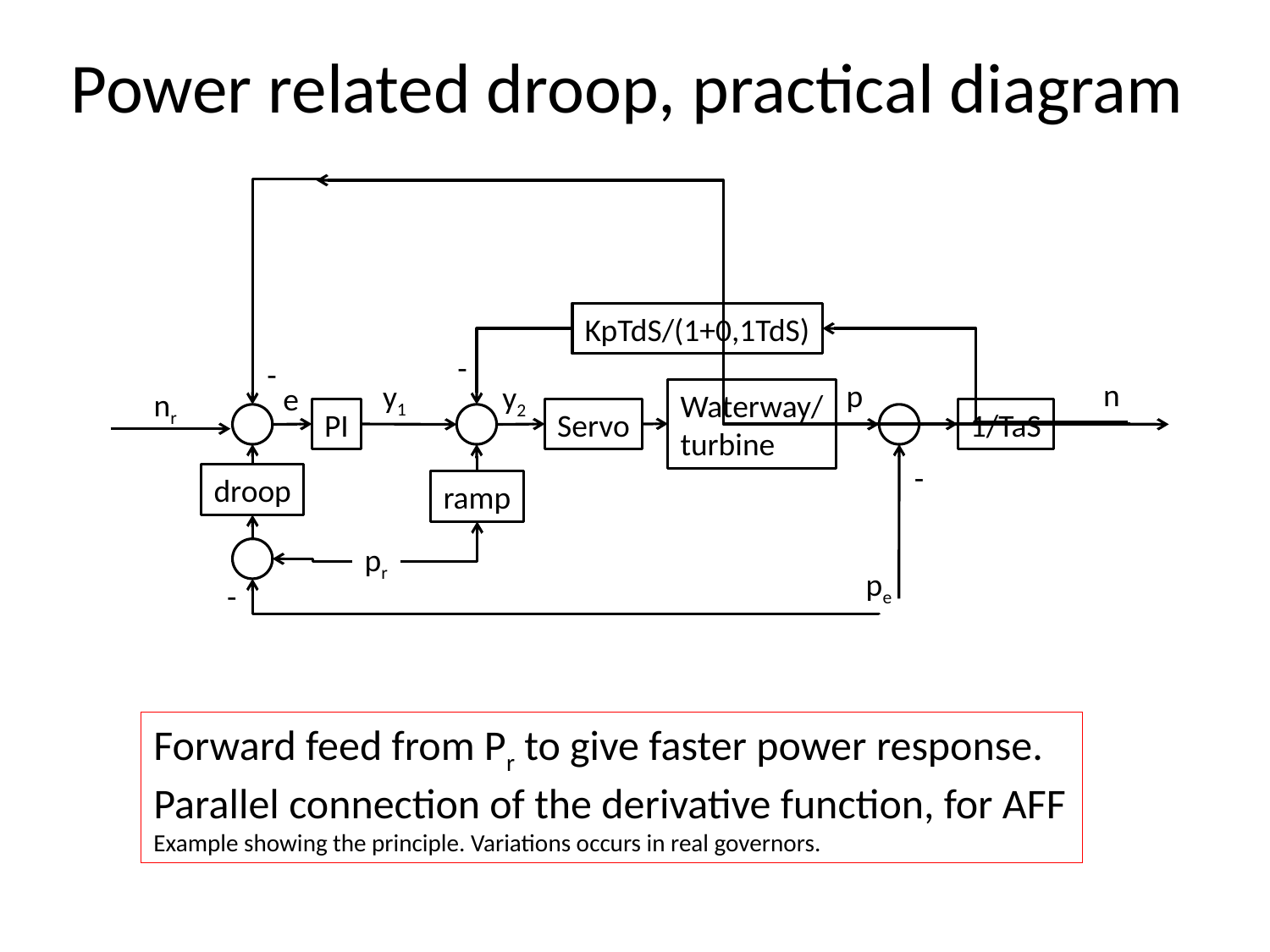

Power related droop, practical diagram
KpTdS/(1+0,1TdS)
-
-
n
p
y1
y2
e
nr
Waterway/
turbine
PI
Servo
1/TaS

-
droop
ramp
pr

pe
-
Forward feed from Pr to give faster power response. Parallel connection of the derivative function, for AFF
Example showing the principle. Variations occurs in real governors.